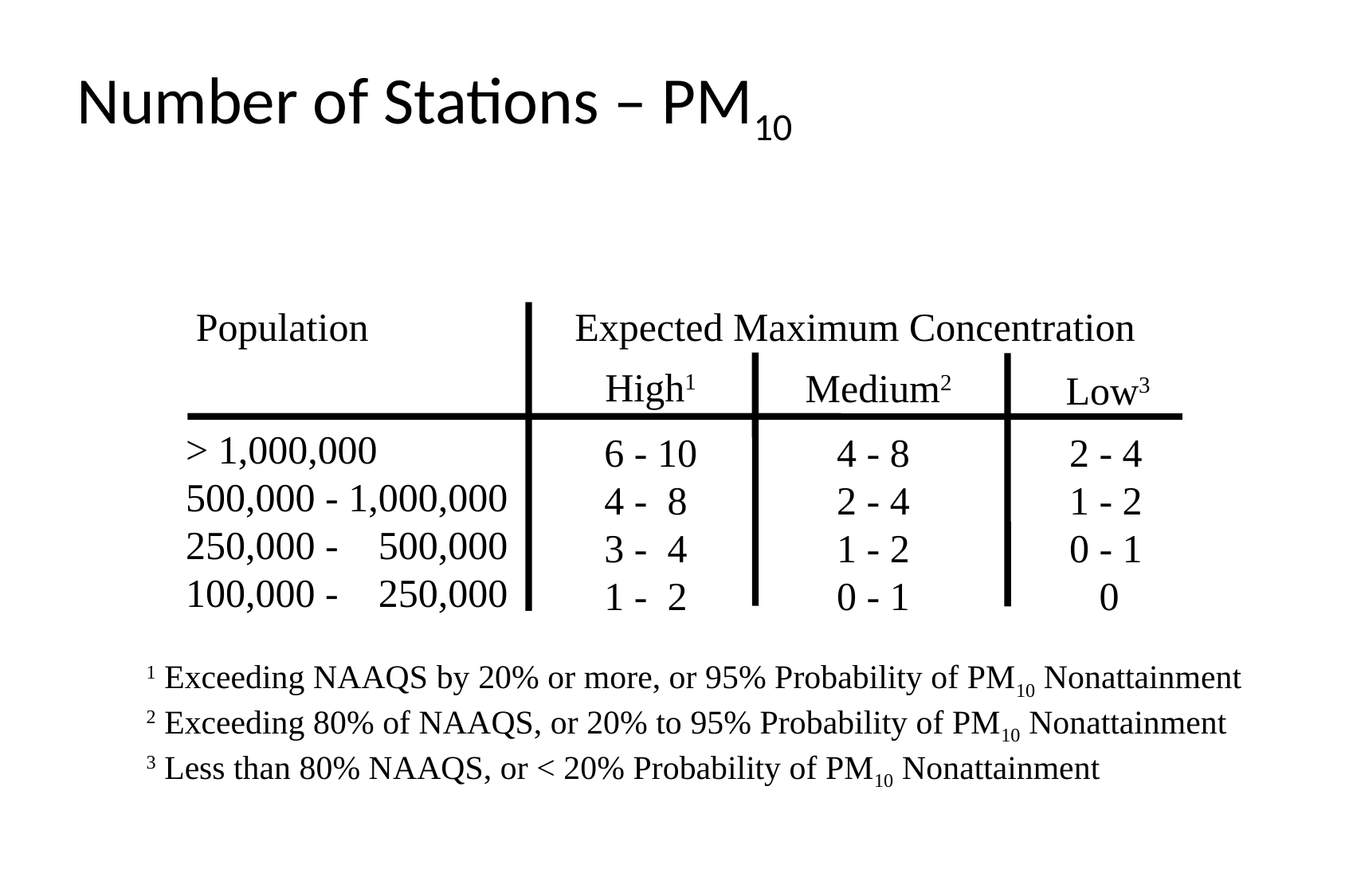

# Number of Stations – PM10
 Expected Maximum Concentration
Population

High1
Medium2
Low3

> 1,000,000
500,000 - 1,000,000
250,000 -    500,000
100,000 -    250,000
6 - 10              4 - 8                2 - 4
4 -  8               2 - 4                1 - 2
3 -  4               1 - 2                0 - 1
1 -  2               0 - 1                   0
1 Exceeding NAAQS by 20% or more, or 95% Probability of PM10 Nonattainment
2 Exceeding 80% of NAAQS, or 20% to 95% Probability of PM10 Nonattainment
3 Less than 80% NAAQS, or < 20% Probability of PM10 Nonattainment